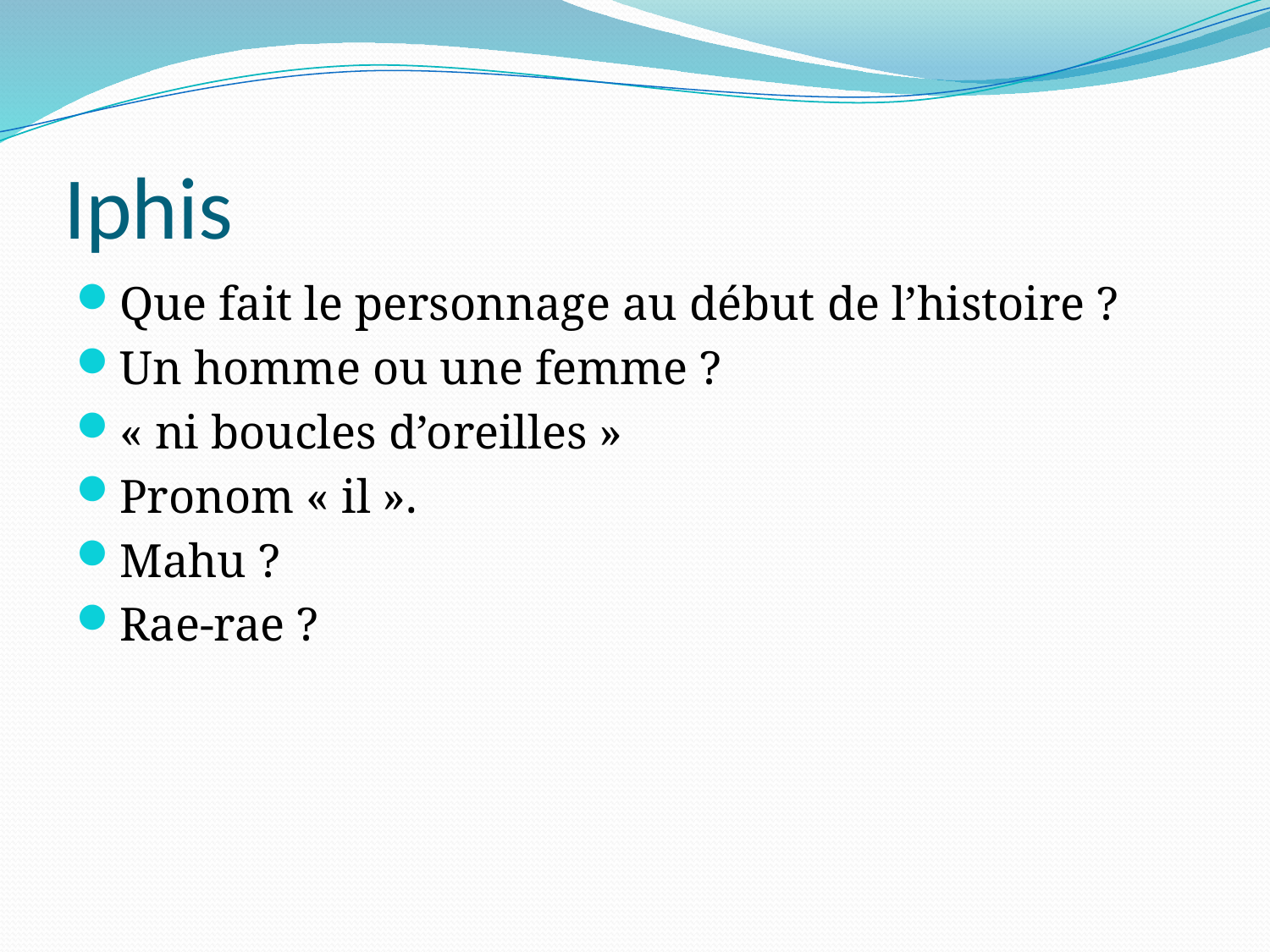

# Iphis
Que fait le personnage au début de l’histoire ?
Un homme ou une femme ?
« ni boucles d’oreilles »
Pronom « il ».
Mahu ?
Rae-rae ?